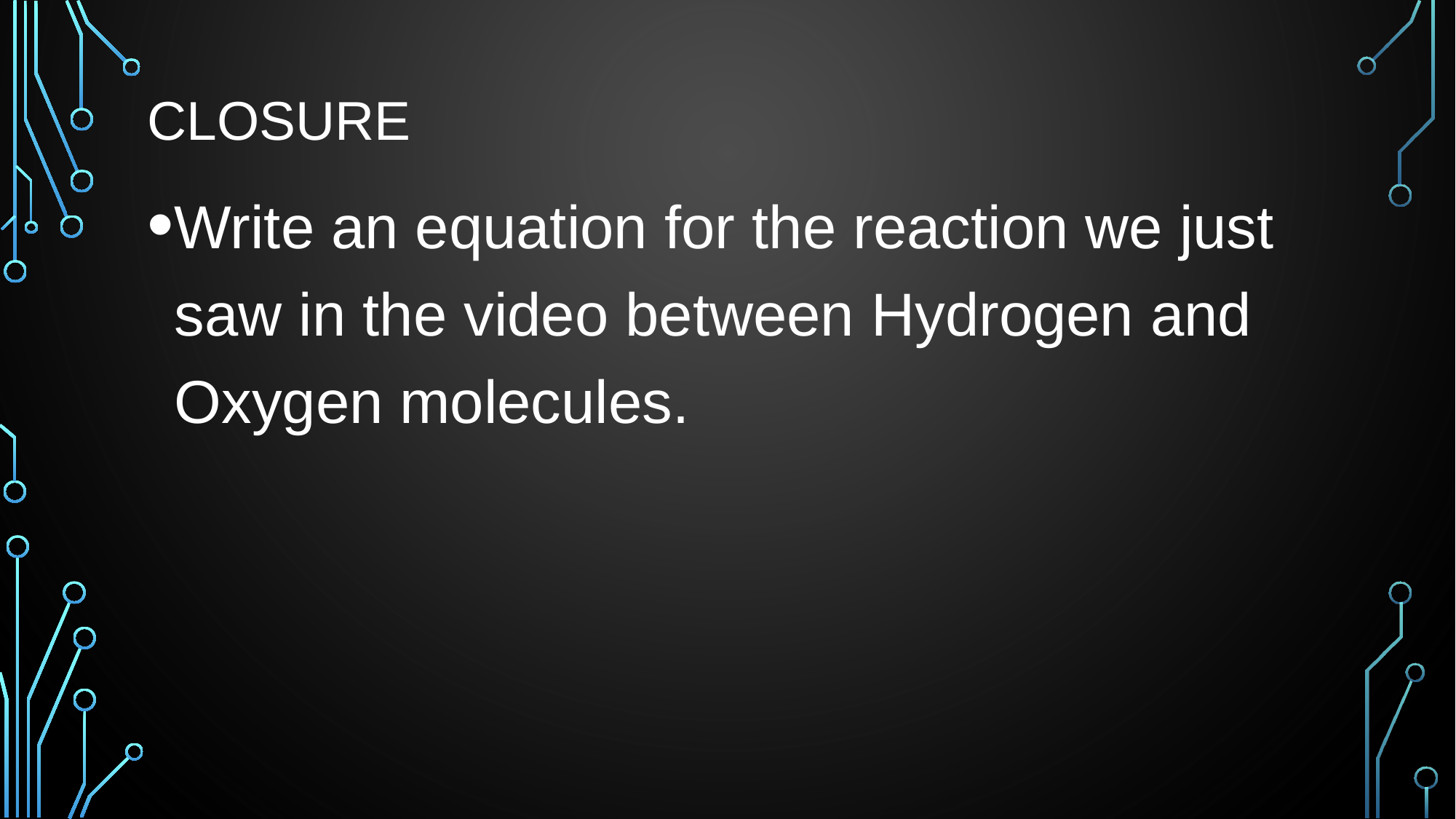

# cLOSURE
Write an equation for the reaction we just saw in the video between Hydrogen and Oxygen molecules.